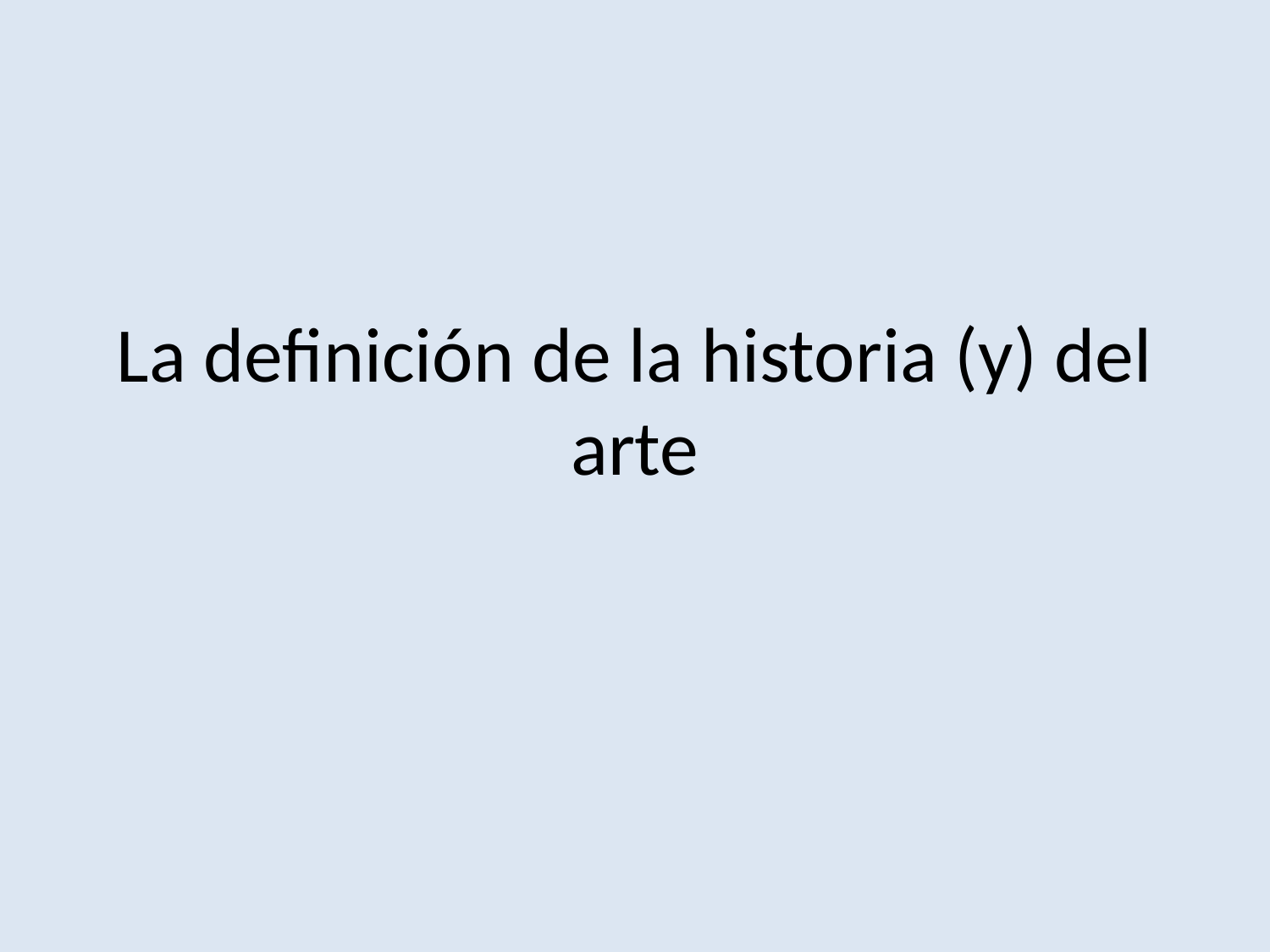

# La definición de la historia (y) del arte